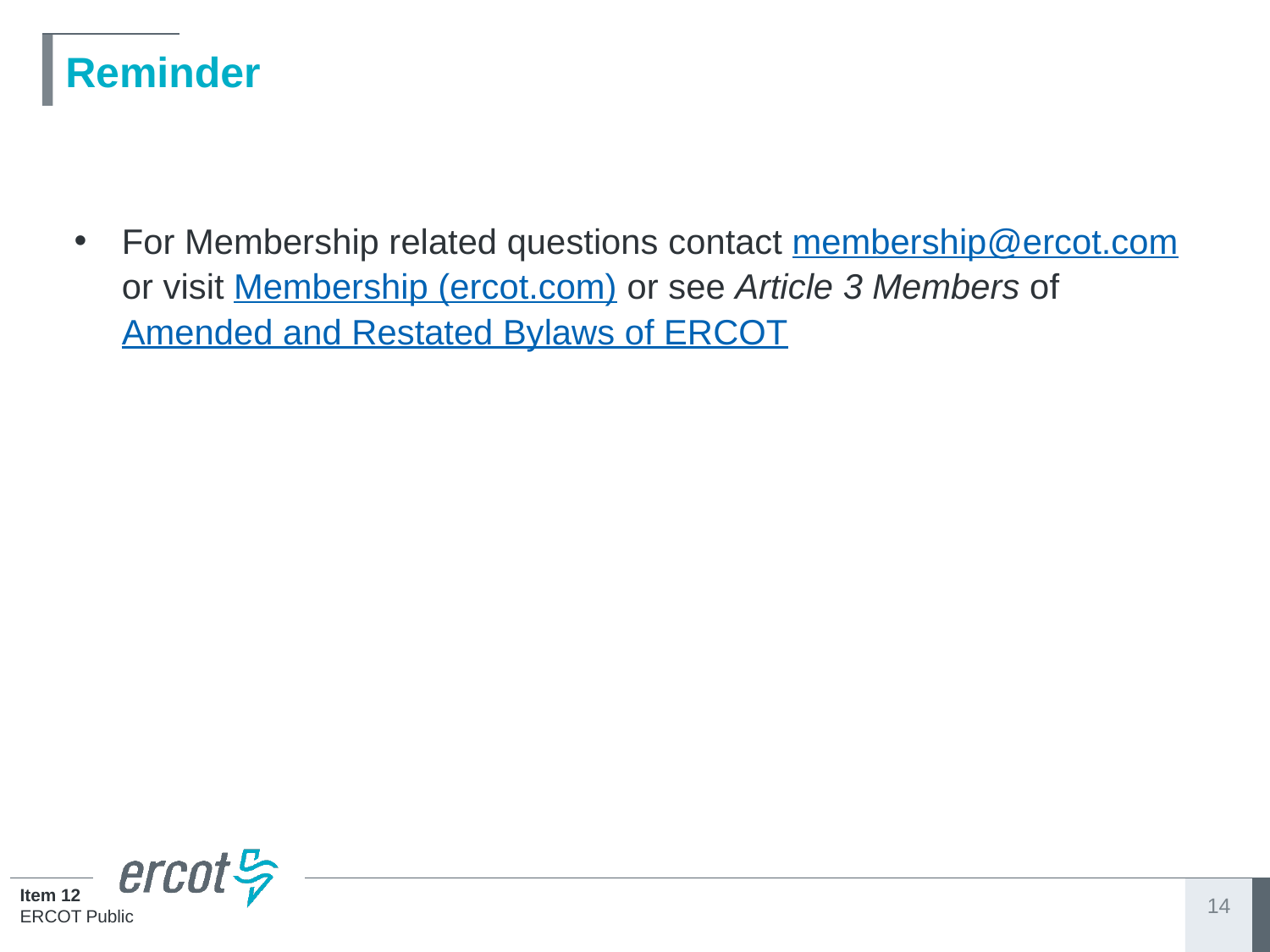

# Reminder
For Membership related questions contact membership@ercot.com or visit Membership (ercot.com) or see Article 3 Members of Amended and Restated Bylaws of ERCOT

14